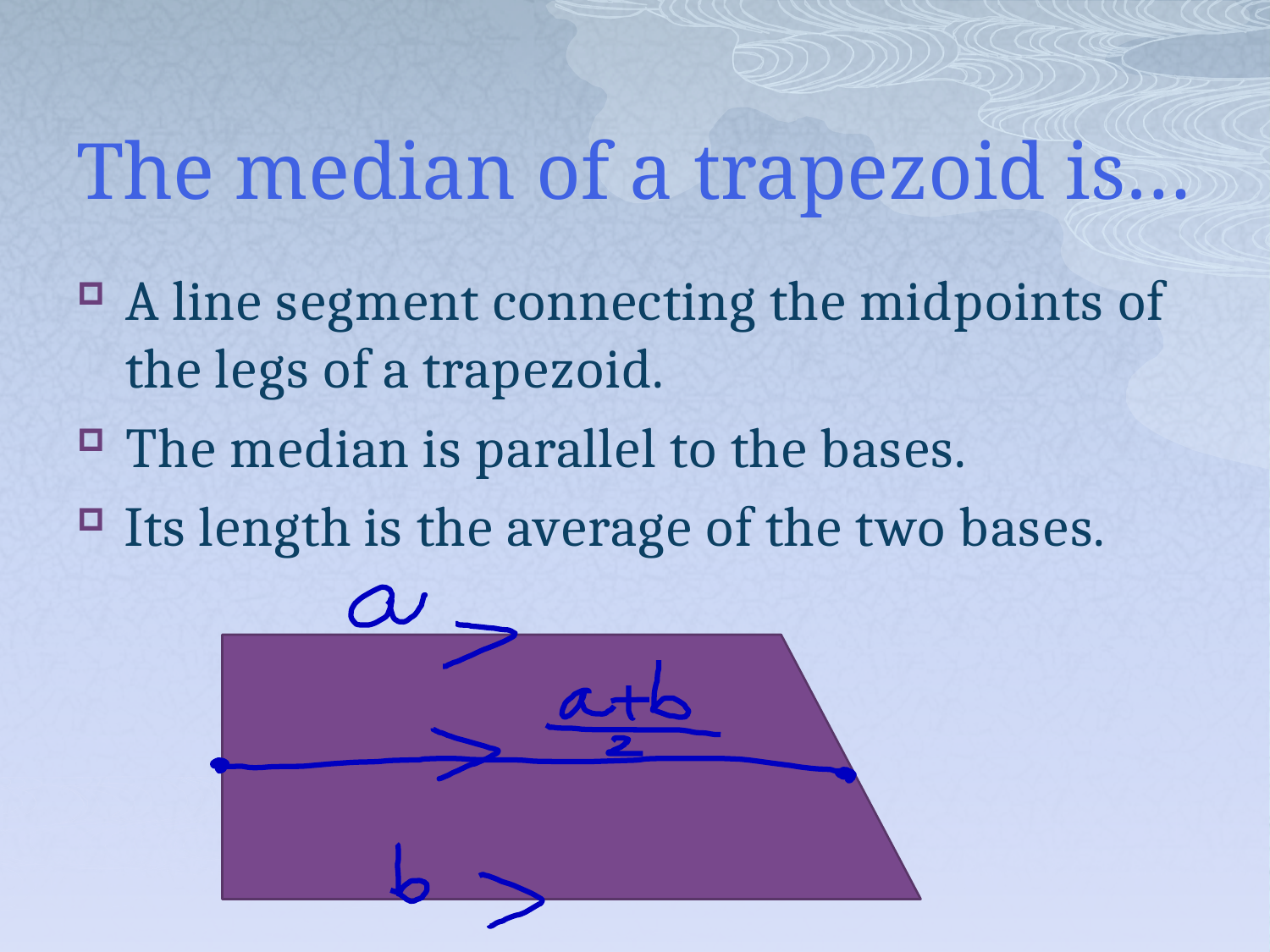

# The median of a trapezoid is…
A line segment connecting the midpoints of the legs of a trapezoid.
The median is parallel to the bases.
Its length is the average of the two bases.